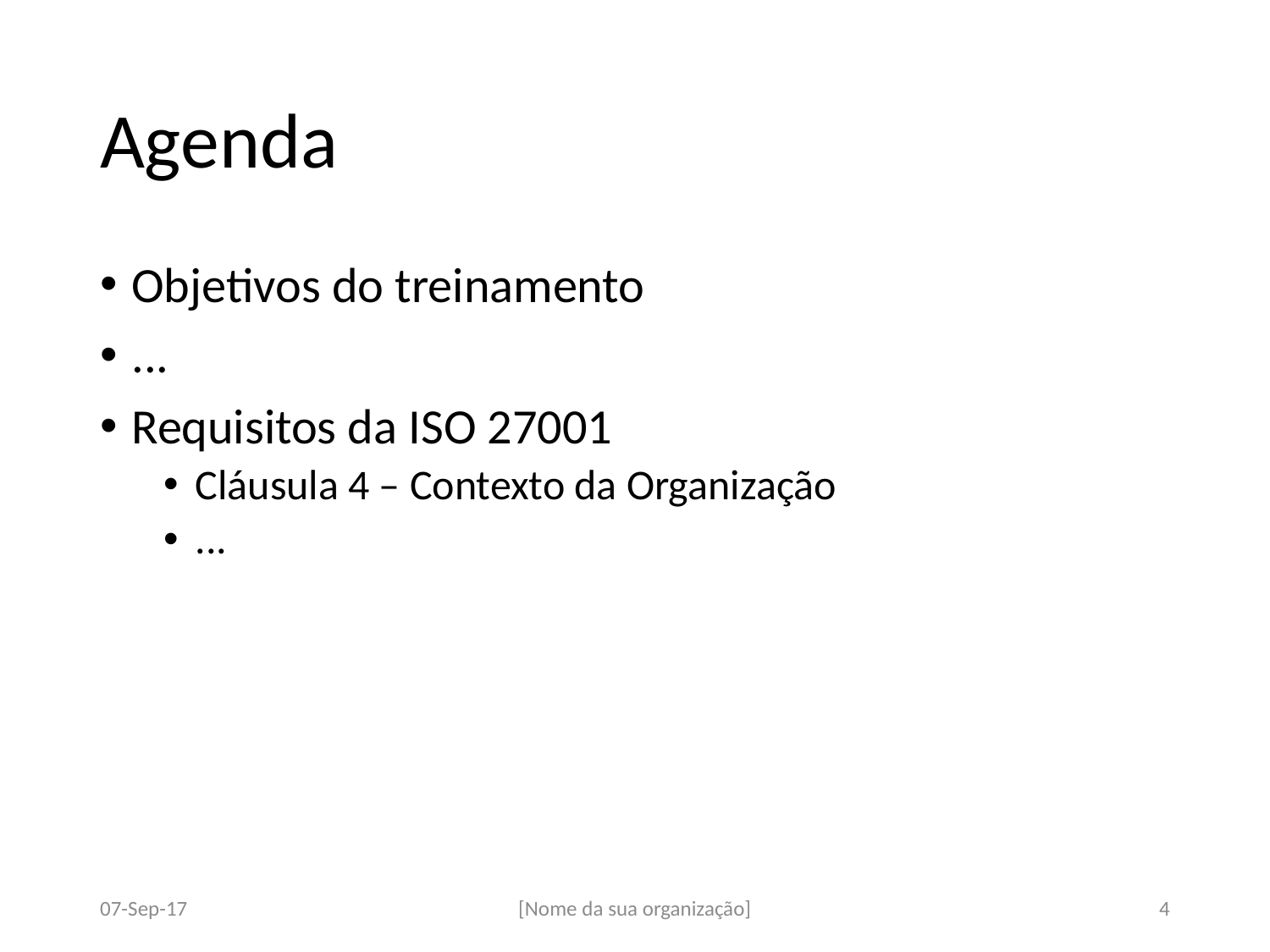

# Agenda
Objetivos do treinamento
...
Requisitos da ISO 27001
Cláusula 4 – Contexto da Organização
...
07-Sep-17
[Nome da sua organização]
4